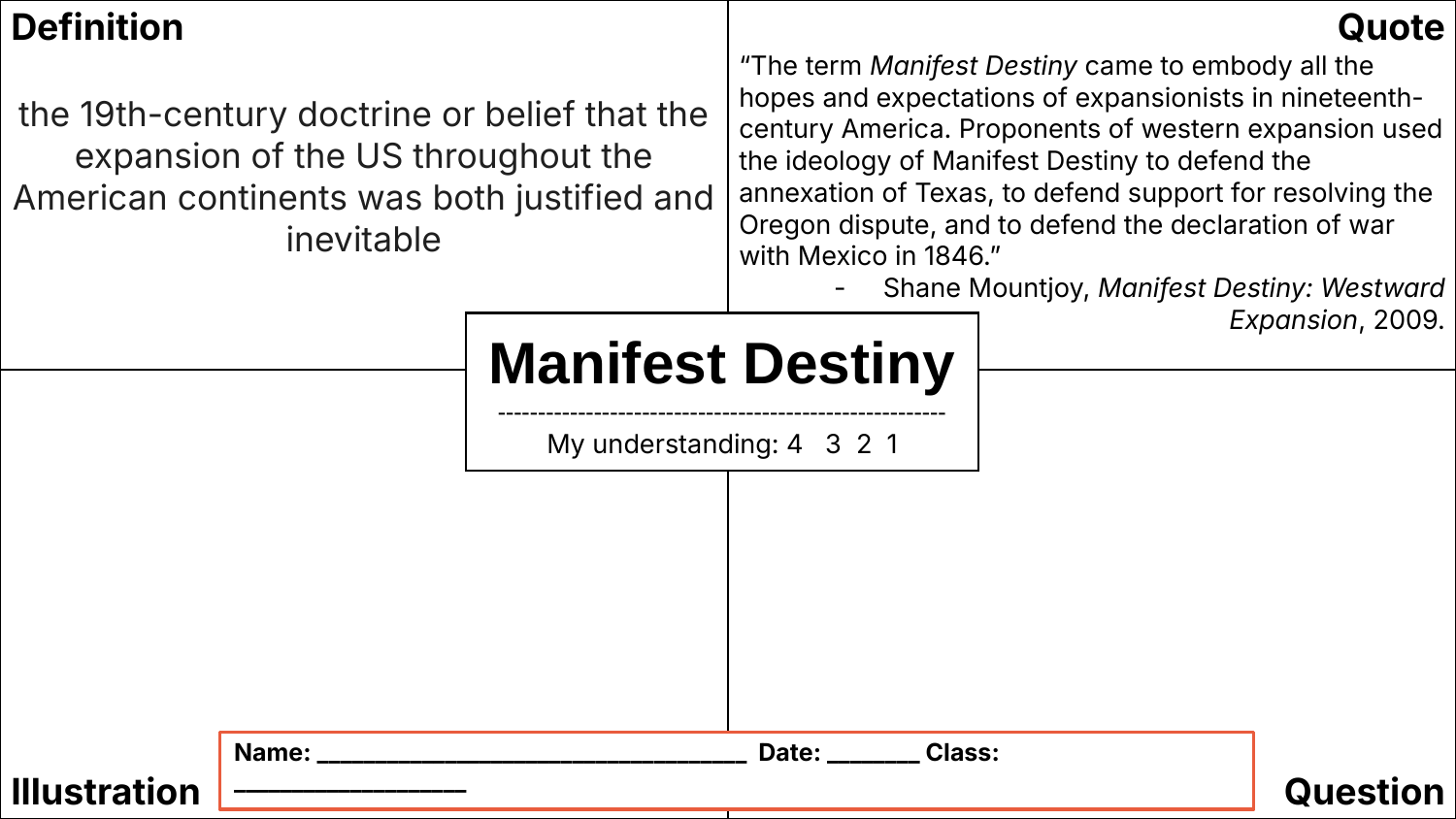

| Definition the 19th-century doctrine or belief that the expansion of the US throughout the American continents was both justified and inevitable | Quote “The term Manifest Destiny came to embody all the hopes and expectations of expansionists in nineteenth-century America. Proponents of western expansion used the ideology of Manifest Destiny to defend the annexation of Texas, to defend support for resolving the Oregon dispute, and to defend the declaration of war with Mexico in 1846.” Shane Mountjoy, Manifest Destiny: Westward Expansion, 2009. |
| --- | --- |
| Illustration | America: A Da Question |
Manifest Destiny
--------------------------------------------------------
My understanding: 4   3  2  1
Name: _____________________________________  Date: ________ Class: ____________________